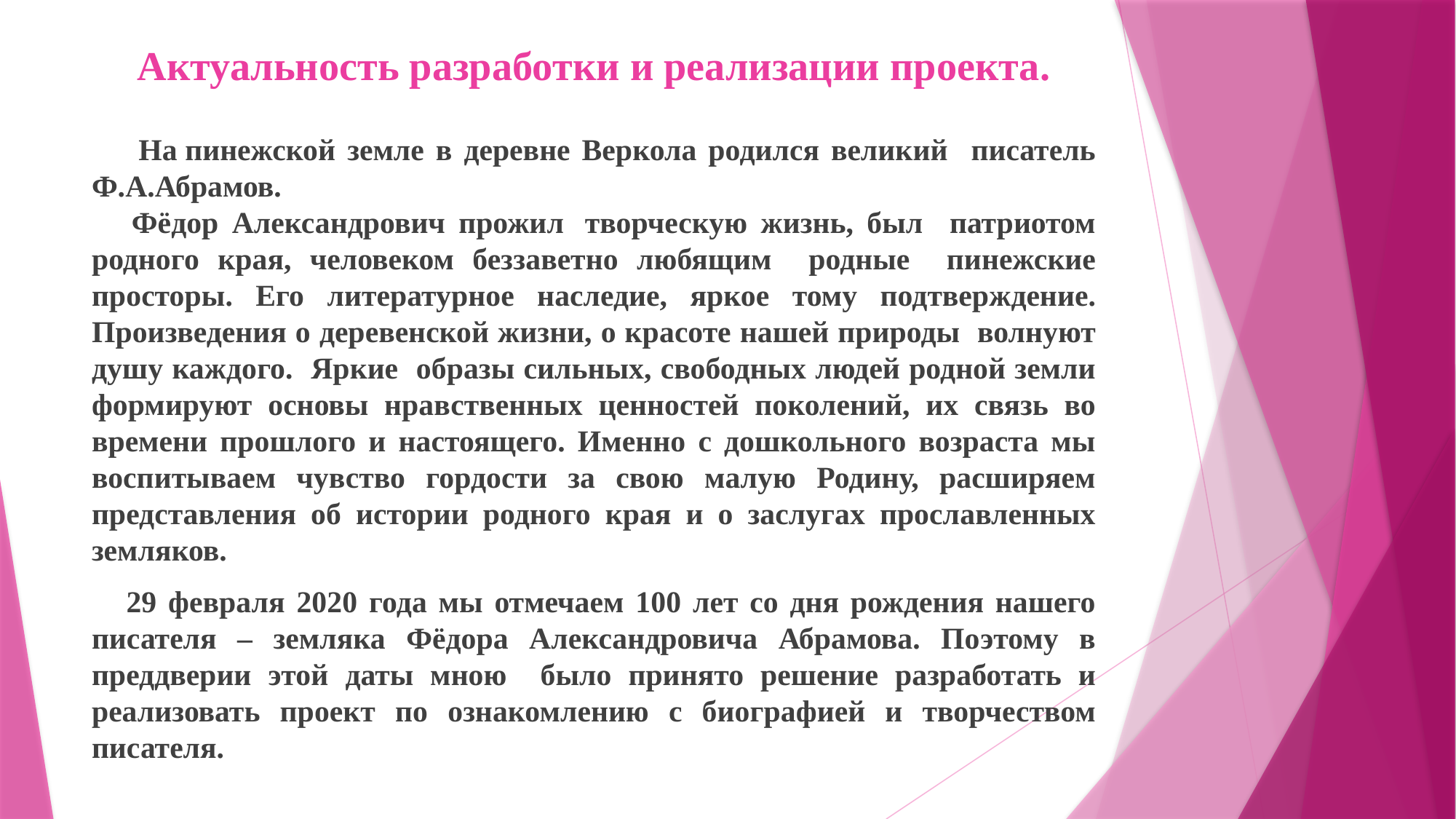

# Актуальность разработки и реализации проекта.
    На пинежской земле в деревне Веркола родился великий  писатель Ф.А.Абрамов.
   Фёдор Александрович прожил  творческую жизнь, был  патриотом родного края, человеком беззаветно любящим  родные  пинежские просторы. Его литературное наследие, яркое тому подтверждение. Произведения о деревенской жизни, о красоте нашей природы  волнуют душу каждого.  Яркие  образы сильных, свободных людей родной земли формируют основы нравственных ценностей поколений, их связь во времени прошлого и настоящего. Именно с дошкольного возраста мы воспитываем чувство гордости за свою малую Родину, расширяем представления об истории родного края и о заслугах прославленных земляков.
   29 февраля 2020 года мы отмечаем 100 лет со дня рождения нашего писателя – земляка Фёдора Александровича Абрамова. Поэтому в преддверии этой даты мною  было принято решение разработать и реализовать проект по ознакомлению с биографией и творчеством писателя.